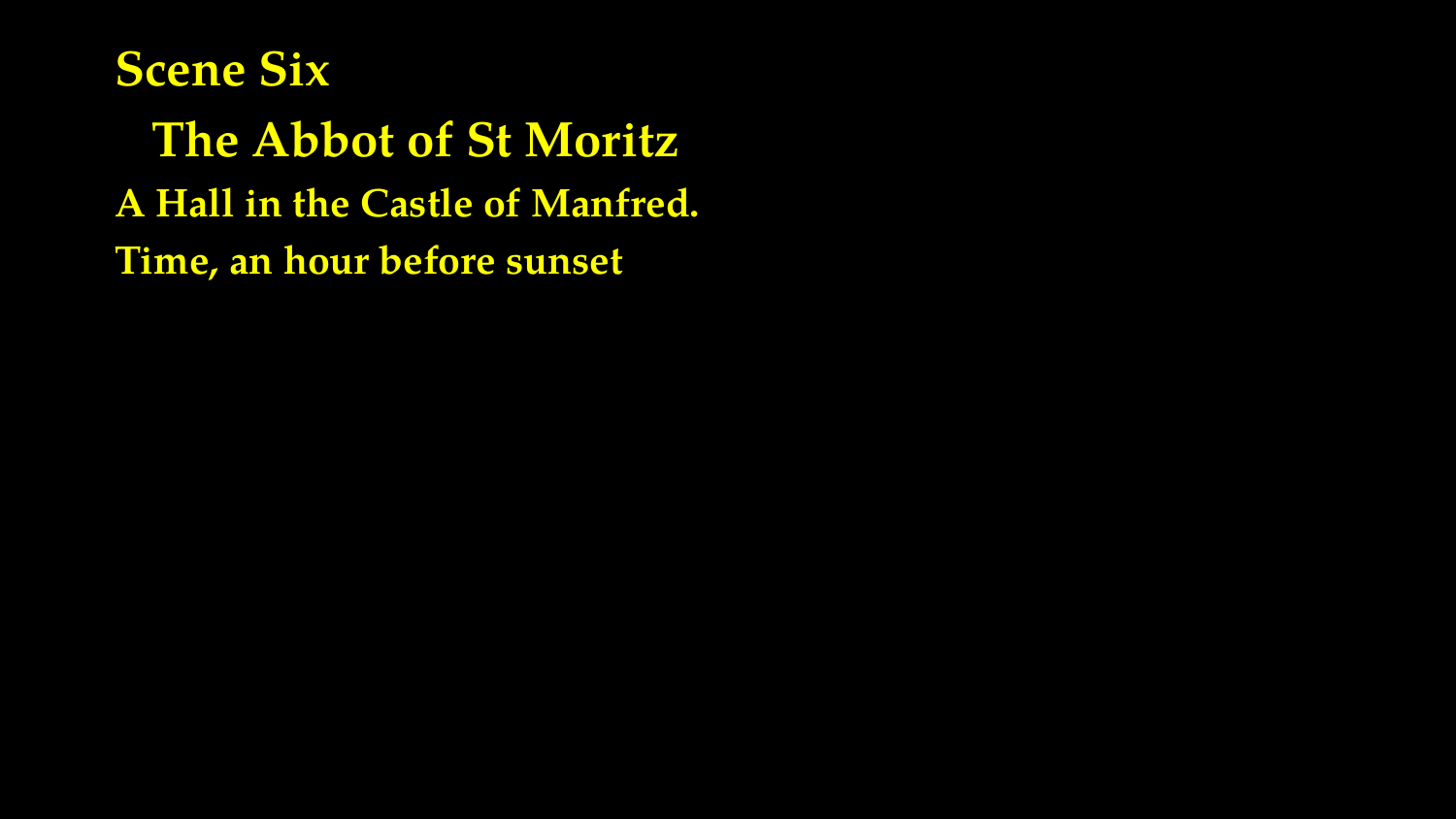

# Scene Six The Abbot of St Moritz A Hall in the Castle of Manfred. Time, an hour before sunset